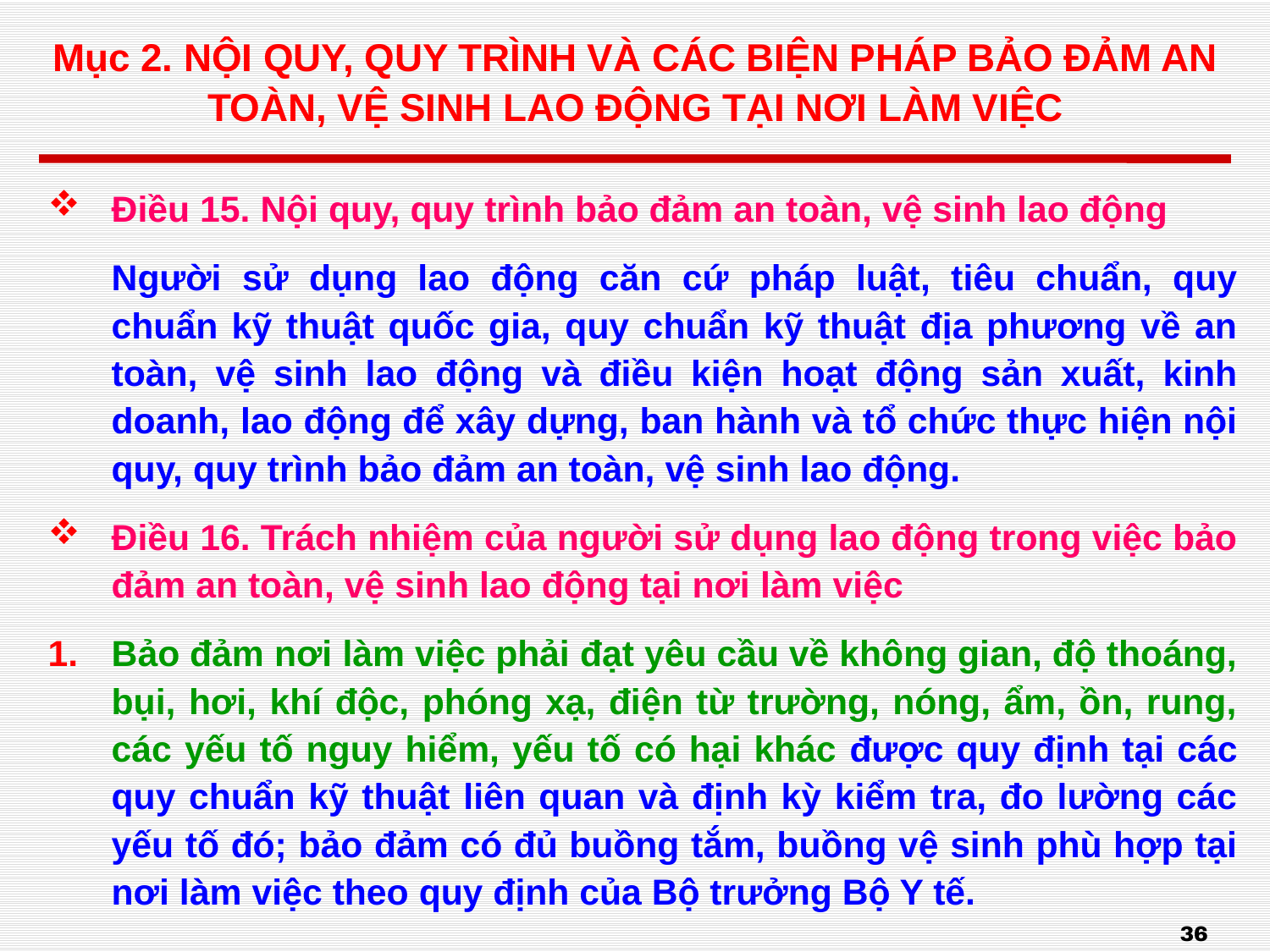

# Mục 2. NỘI QUY, QUY TRÌNH VÀ CÁC BIỆN PHÁP BẢO ĐẢM AN TOÀN, VỆ SINH LAO ĐỘNG TẠI NƠI LÀM VIỆC
Điều 15. Nội quy, quy trình bảo đảm an toàn, vệ sinh lao động
Người sử dụng lao động căn cứ pháp luật, tiêu chuẩn, quy chuẩn kỹ thuật quốc gia, quy chuẩn kỹ thuật địa phương về an toàn, vệ sinh lao động và điều kiện hoạt động sản xuất, kinh doanh, lao động để xây dựng, ban hành và tổ chức thực hiện nội quy, quy trình bảo đảm an toàn, vệ sinh lao động.
Điều 16. Trách nhiệm của người sử dụng lao động trong việc bảo đảm an toàn, vệ sinh lao động tại nơi làm việc
Bảo đảm nơi làm việc phải đạt yêu cầu về không gian, độ thoáng, bụi, hơi, khí độc, phóng xạ, điện từ trường, nóng, ẩm, ồn, rung, các yếu tố nguy hiểm, yếu tố có hại khác được quy định tại các quy chuẩn kỹ thuật liên quan và định kỳ kiểm tra, đo lường các yếu tố đó; bảo đảm có đủ buồng tắm, buồng vệ sinh phù hợp tại nơi làm việc theo quy định của Bộ trưởng Bộ Y tế.